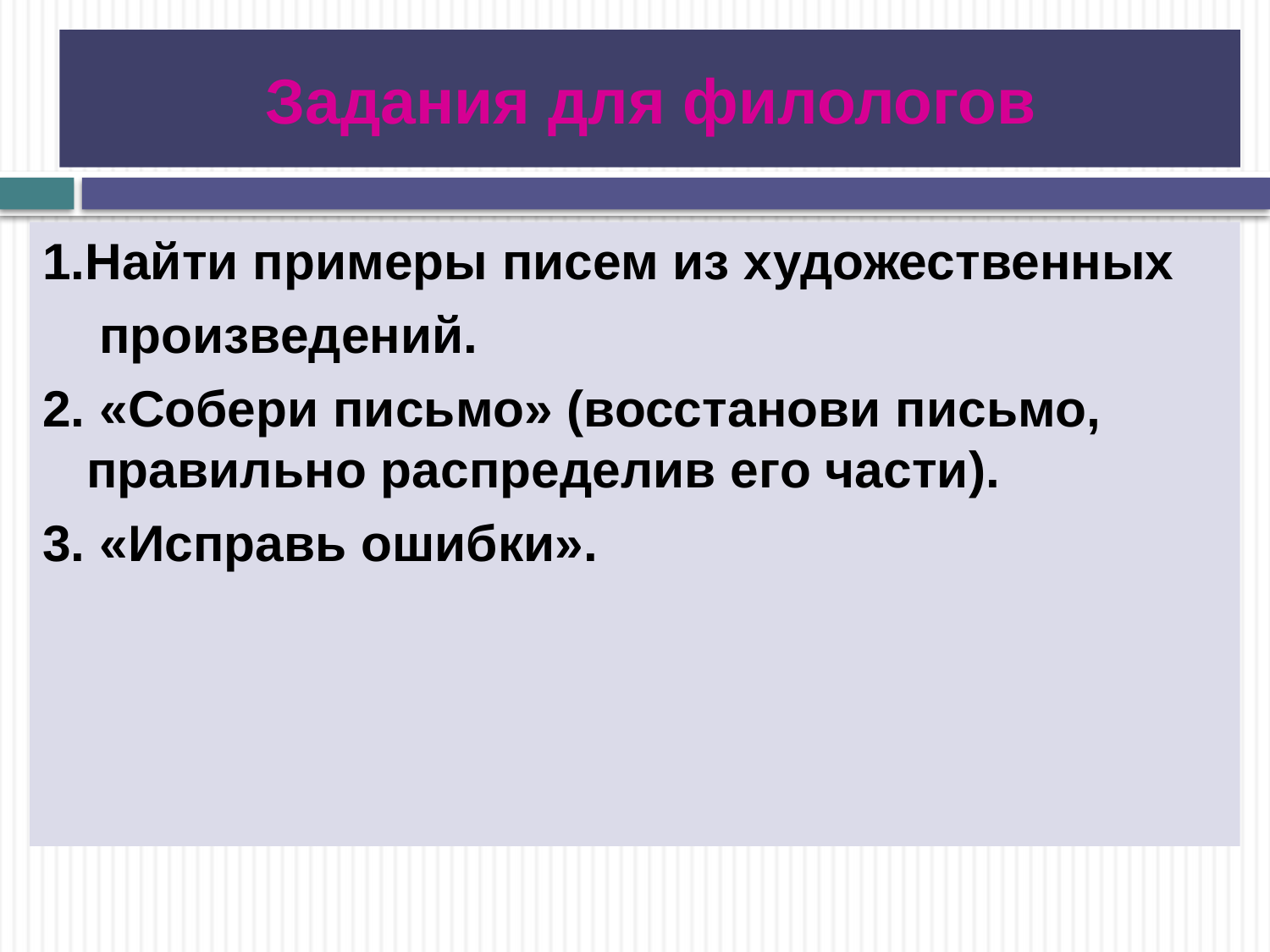

# Задания для филологов
1.Найти примеры писем из художественных
    произведений.
2. «Собери письмо» (восстанови письмо, правильно распределив его части).
3. «Исправь ошибки».